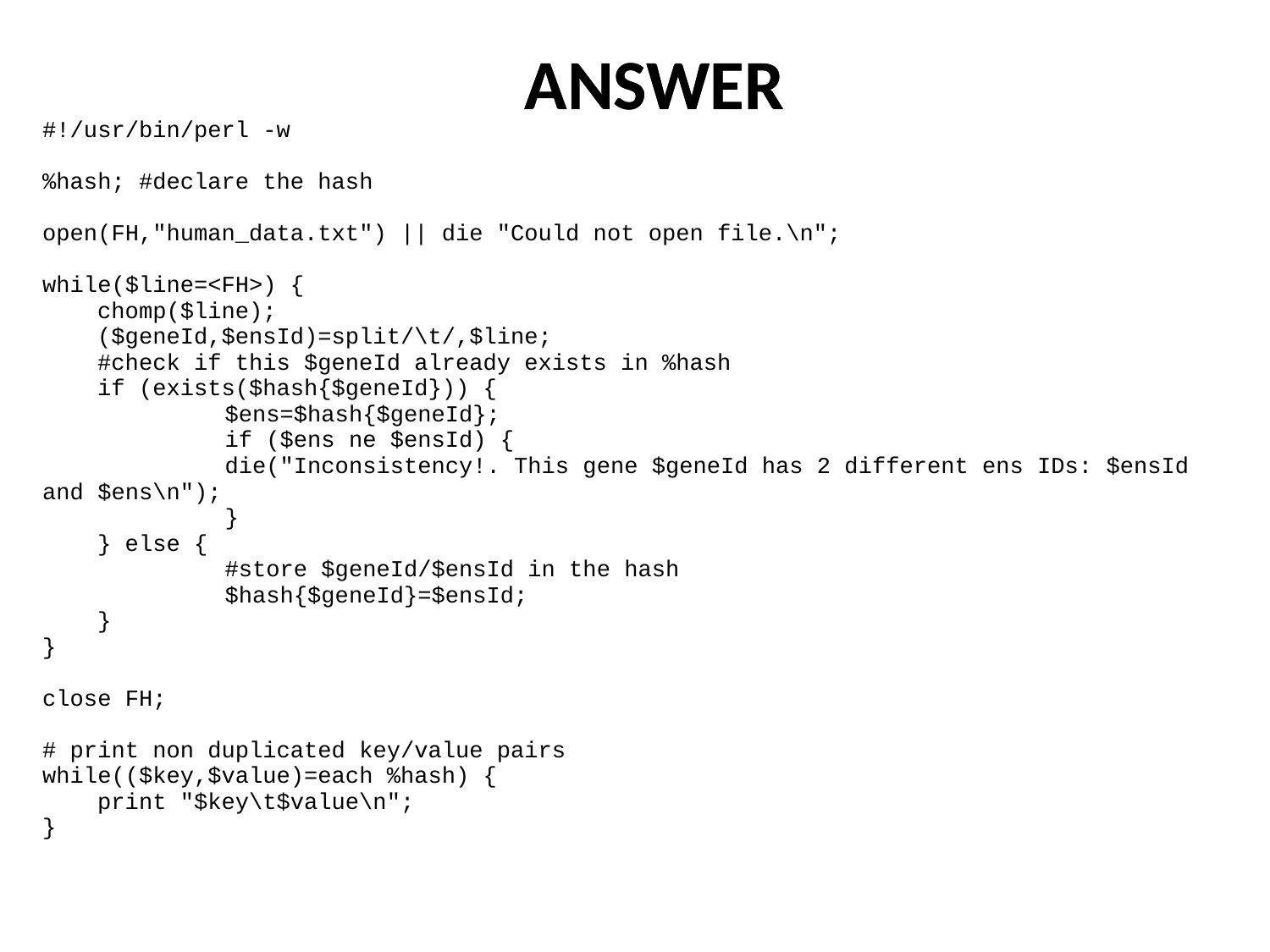

ANSWER
ANSWER
#!/usr/bin/perl -w

%hash; #declare the hash

open(FH,"human_data.txt") || die "Could not open file.\n";

while($line=<FH>) {
    chomp($line);
    ($geneId,$ensId)=split/\t/,$line;
    #check if this $geneId already exists in %hash
    if (exists($hash{$geneId})) {
		$ens=$hash{$geneId};
		if ($ens ne $ensId) {
	    	die("Inconsistency!. This gene $geneId has 2 different ens IDs: $ensId and $ens\n");
		}
    } else {
		#store $geneId/$ensId in the hash
		$hash{$geneId}=$ensId;
    }
}

close FH;

# print non duplicated key/value pairs
while(($key,$value)=each %hash) {
    print "$key\t$value\n";
}